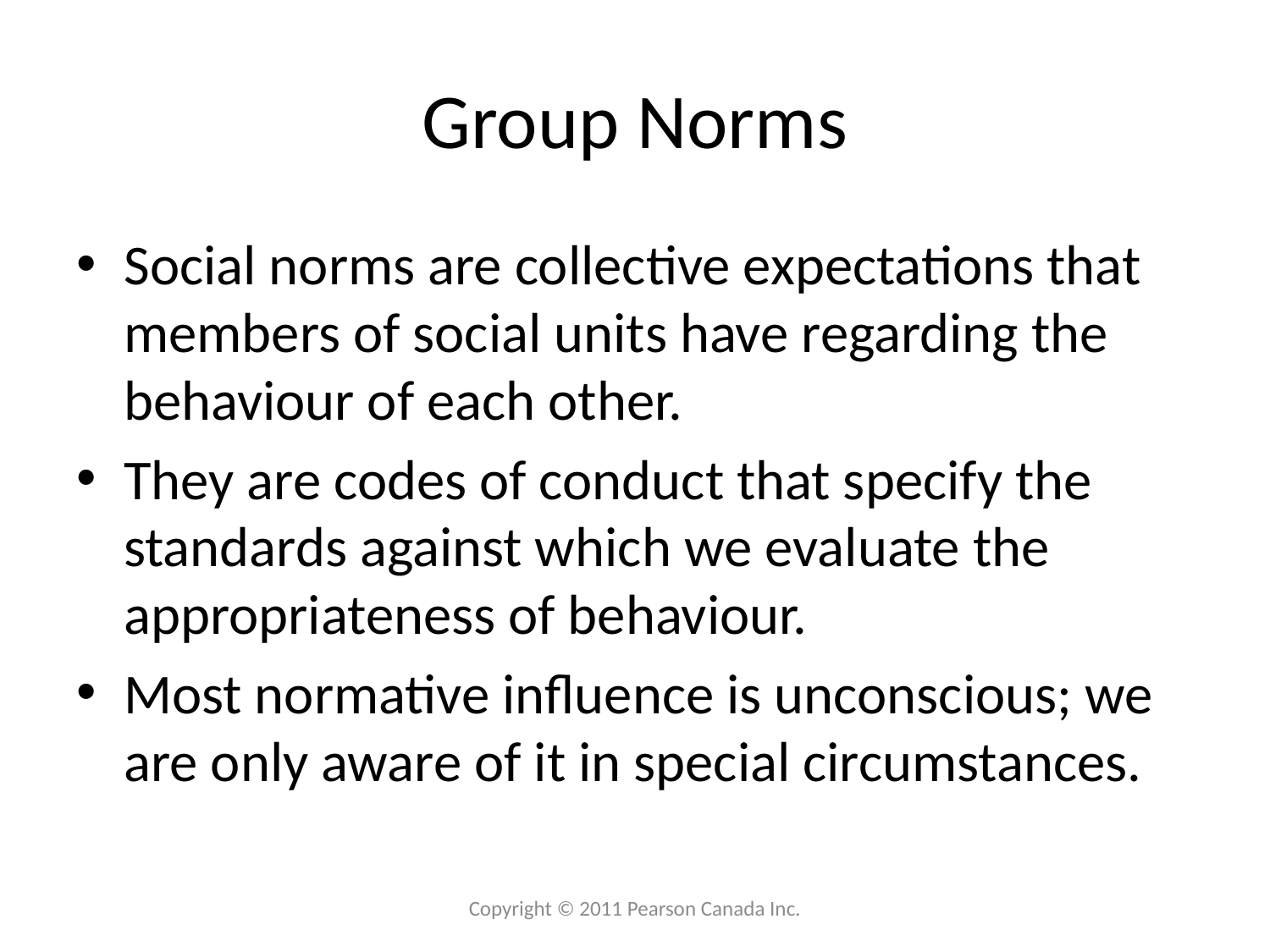

# Group Norms
Social norms are collective expectations that members of social units have regarding the behaviour of each other.
They are codes of conduct that specify the standards against which we evaluate the appropriateness of behaviour.
Most normative influence is unconscious; we are only aware of it in special circumstances.
Copyright © 2011 Pearson Canada Inc.